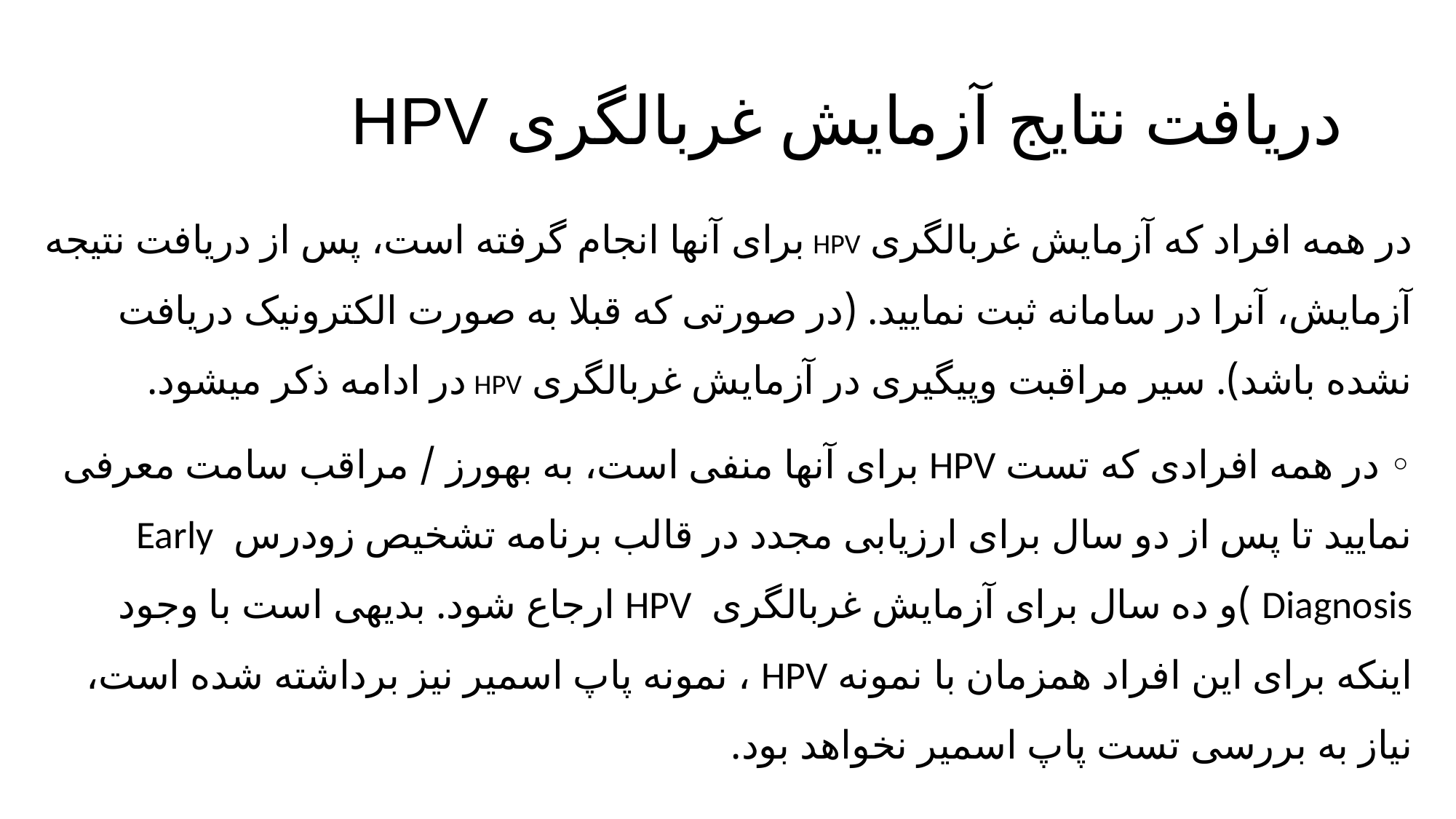

# دریافت نتایج آزمایش غربالگری HPV
در همه افراد که آزمایش غربالگری HPV برای آنها انجام گرفته است، پس از دریافت نتیجه آزمایش، آنرا در سامانه ثبت نمایید. (در صورتی که قبلا به صورت الکترونیک دریافت نشده باشد). سیر مراقبت وپیگیری در آزمایش غربالگری HPV در ادامه ذکر میشود.
◦ در همه افرادی که تست HPV برای آنها منفی است، به بهورز / مراقب سامت معرفی نمایید تا پس از دو سال برای ارزیابی مجدد در قالب برنامه تشخیص زودرس  Early Diagnosis )و ده سال برای آزمایش غربالگری  HPV ارجاع شود. بدیهی است با وجود اینکه برای این افراد همزمان با نمونه HPV ، نمونه پاپ اسمیر نیز برداشته شده است، نیاز به بررسی تست پاپ اسمیر نخواهد بود.